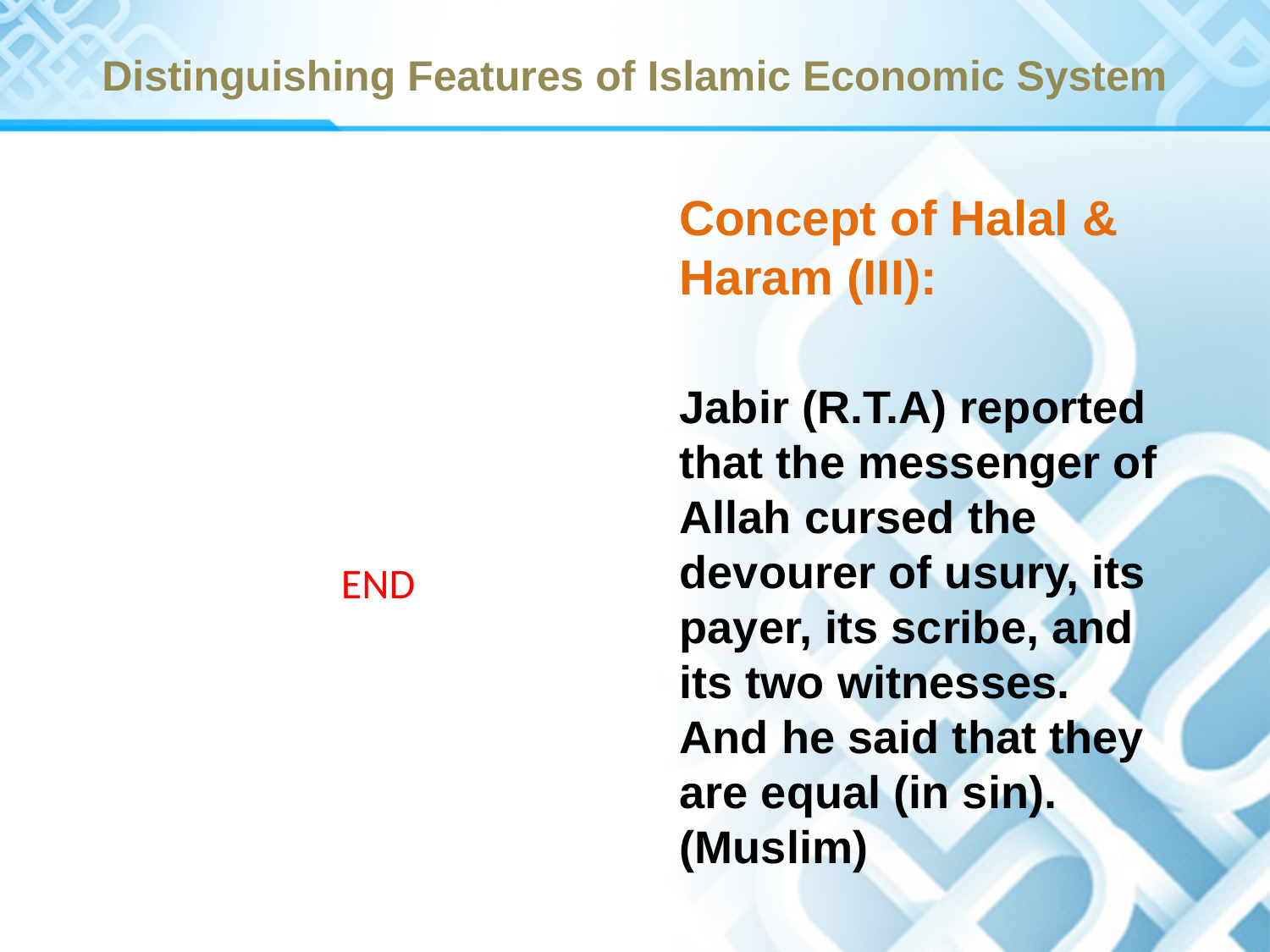

Distinguishing Features of Islamic Economic System
Concept of Halal & Haram (III):

Jabir (R.T.A) reported that the messenger of Allah cursed the devourer of usury, its payer, its scribe, and its two witnesses. And he said that they are equal (in sin). (Muslim)
END